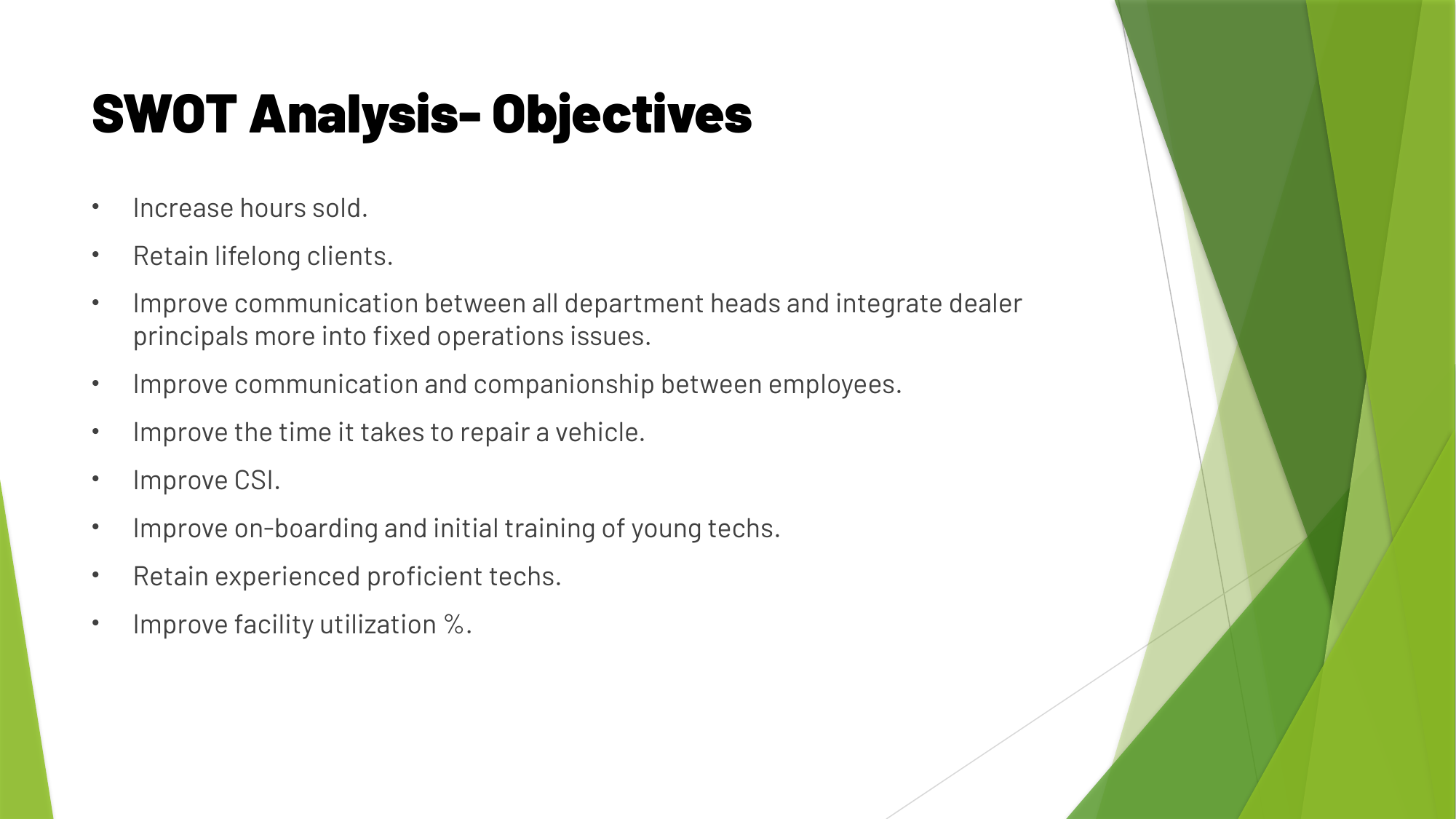

# SWOT Analysis- Objectives
Increase hours sold.
Retain lifelong clients.
Improve communication between all department heads and integrate dealer principals more into fixed operations issues.
Improve communication and companionship between employees.
Improve the time it takes to repair a vehicle.
Improve CSI.
Improve on-boarding and initial training of young techs.
Retain experienced proficient techs.
Improve facility utilization %.